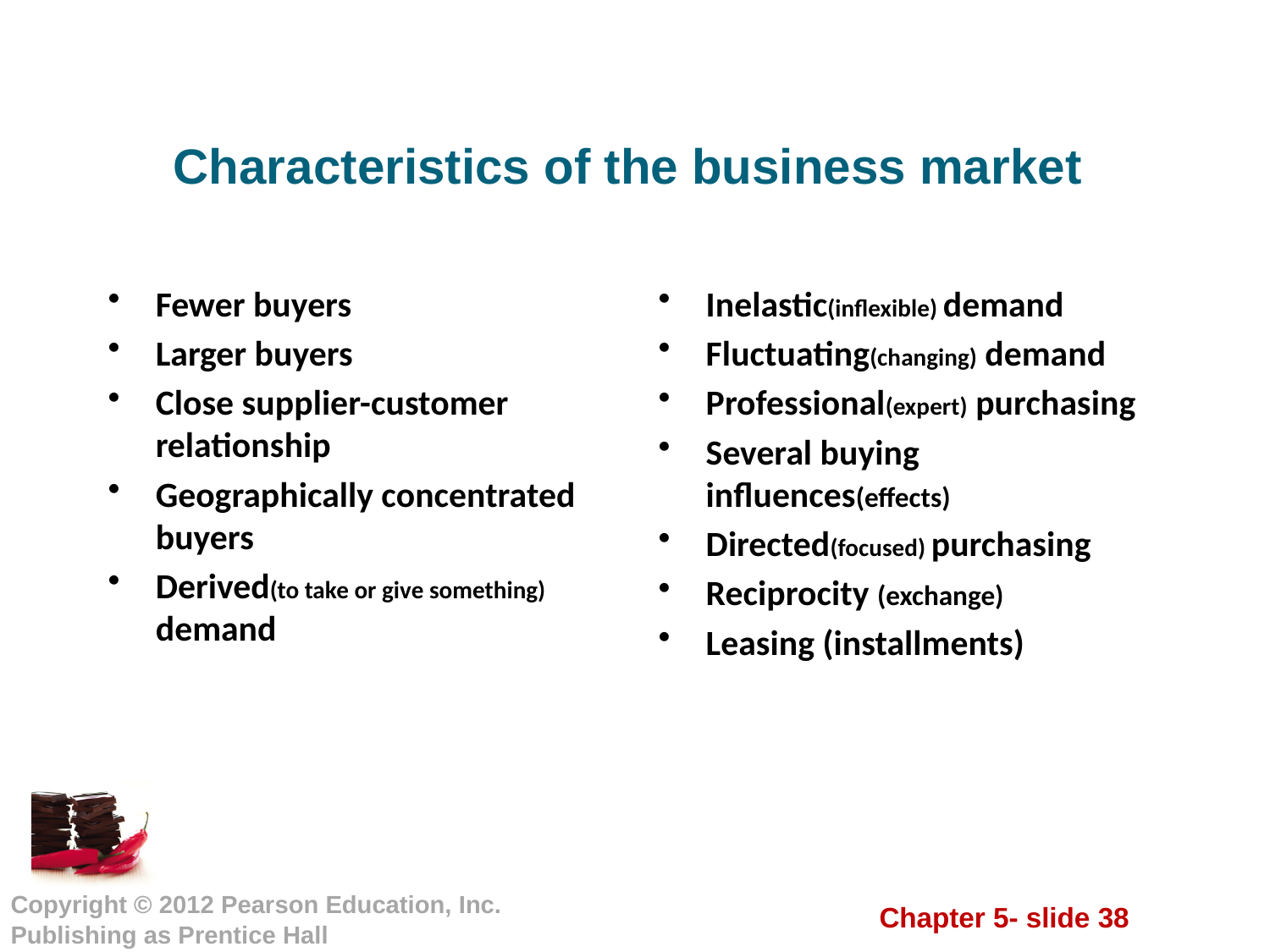

# Characteristics of the business market
Fewer buyers
Larger buyers
Close supplier-customer relationship
Geographically concentrated buyers
Derived(to take or give something) demand

Inelastic(inflexible) demand
Fluctuating(changing) demand
Professional(expert) purchasing
Several buying influences(effects)
Directed(focused) purchasing
Reciprocity (exchange)
Leasing (installments)